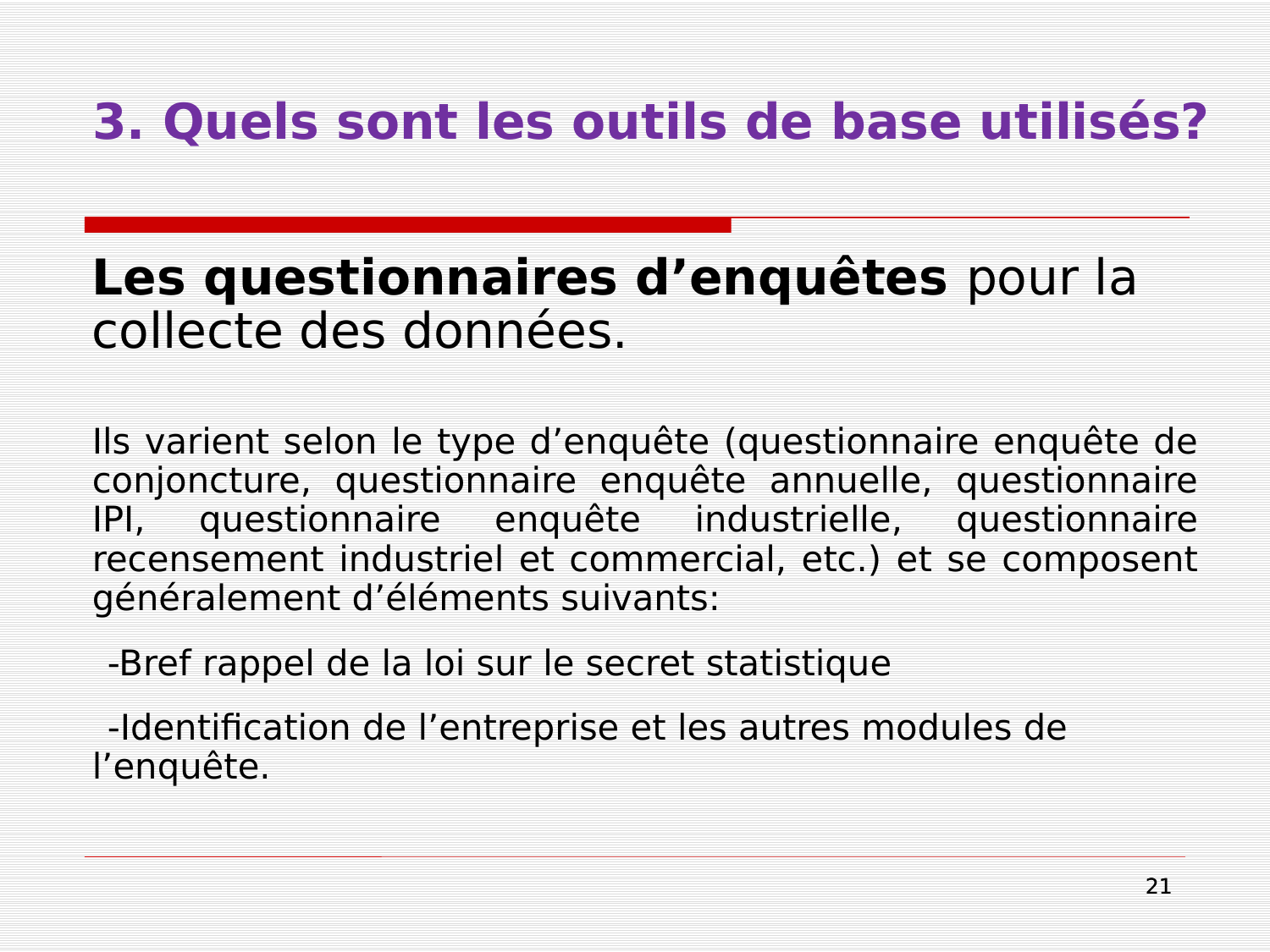

# 3. Quels sont les outils de base utilisés?
Les questionnaires d’enquêtes pour la collecte des données.

Ils varient selon le type d’enquête (questionnaire enquête de conjoncture, questionnaire enquête annuelle, questionnaire IPI, questionnaire enquête industrielle, questionnaire recensement industriel et commercial, etc.) et se composent généralement d’éléments suivants:
-Bref rappel de la loi sur le secret statistique
-Identification de l’entreprise et les autres modules de l’enquête.

21
21